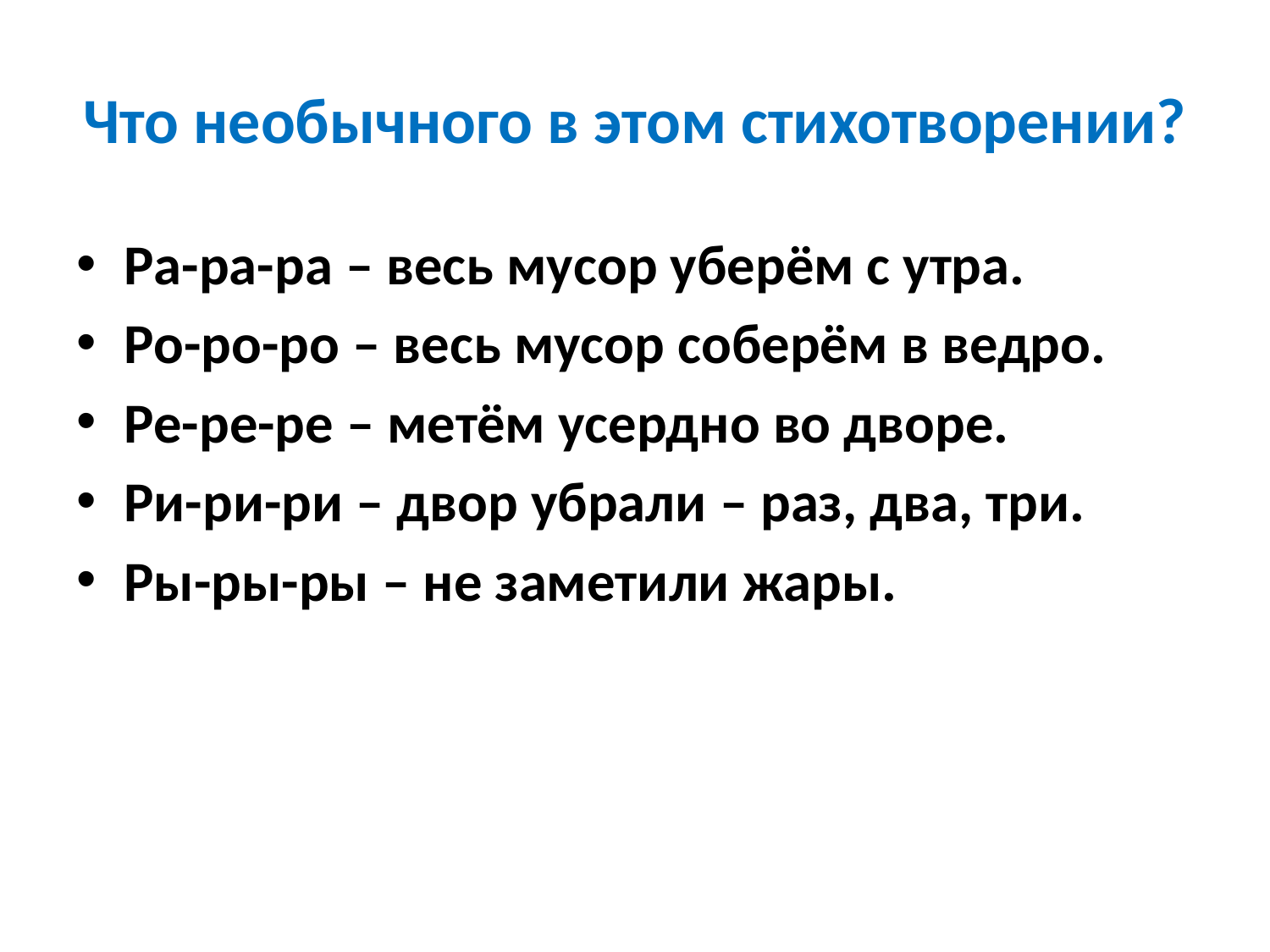

# Что необычного в этом стихотворении?
Ра-ра-ра – весь мусор уберём с утра.
Ро-ро-ро – весь мусор соберём в ведро.
Ре-ре-ре – метём усердно во дворе.
Ри-ри-ри – двор убрали – раз, два, три.
Ры-ры-ры – не заметили жары.